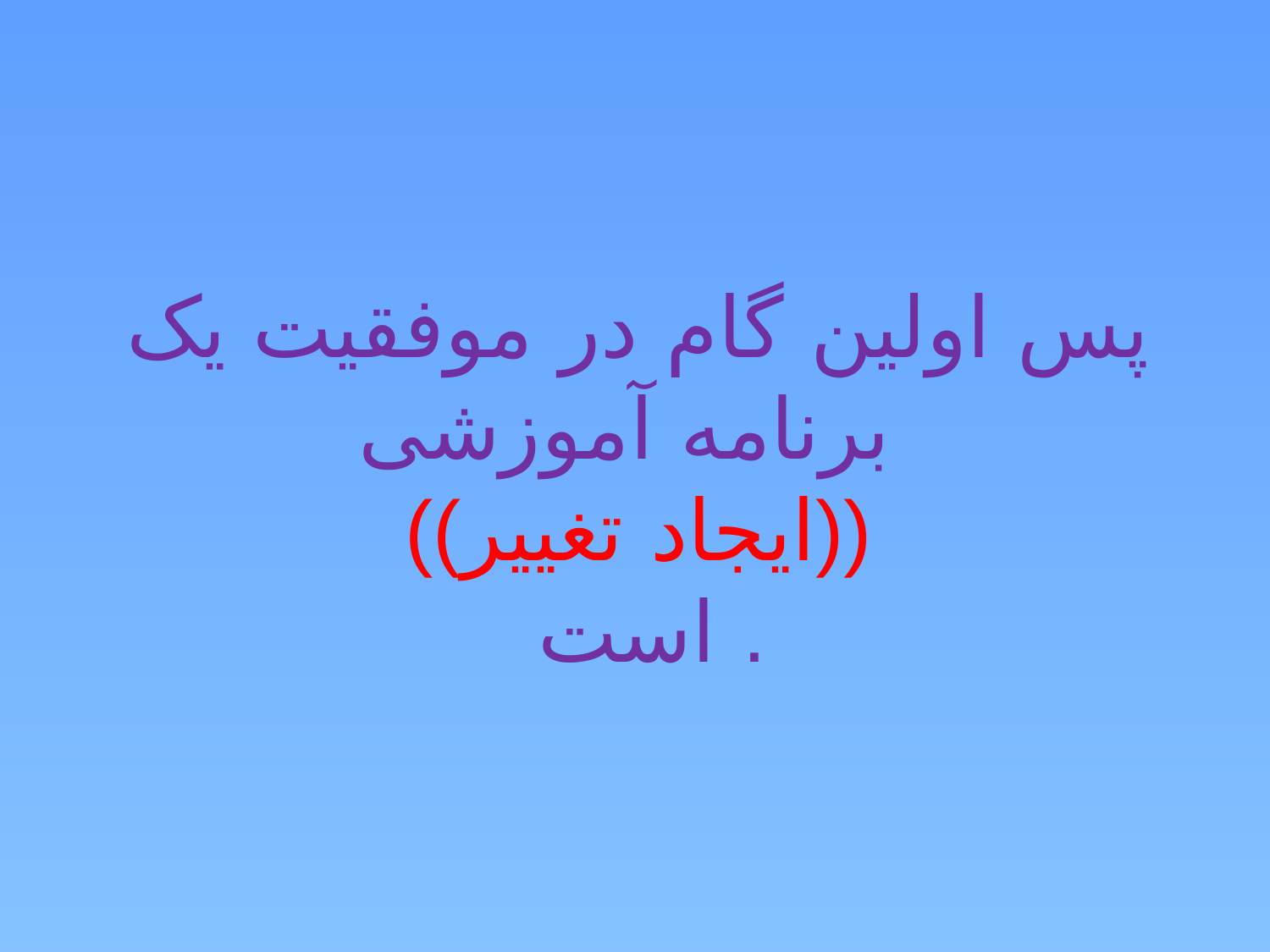

پس اولین گام در موفقیت یک برنامه آموزشی
((ایجاد تغییر))
 است .